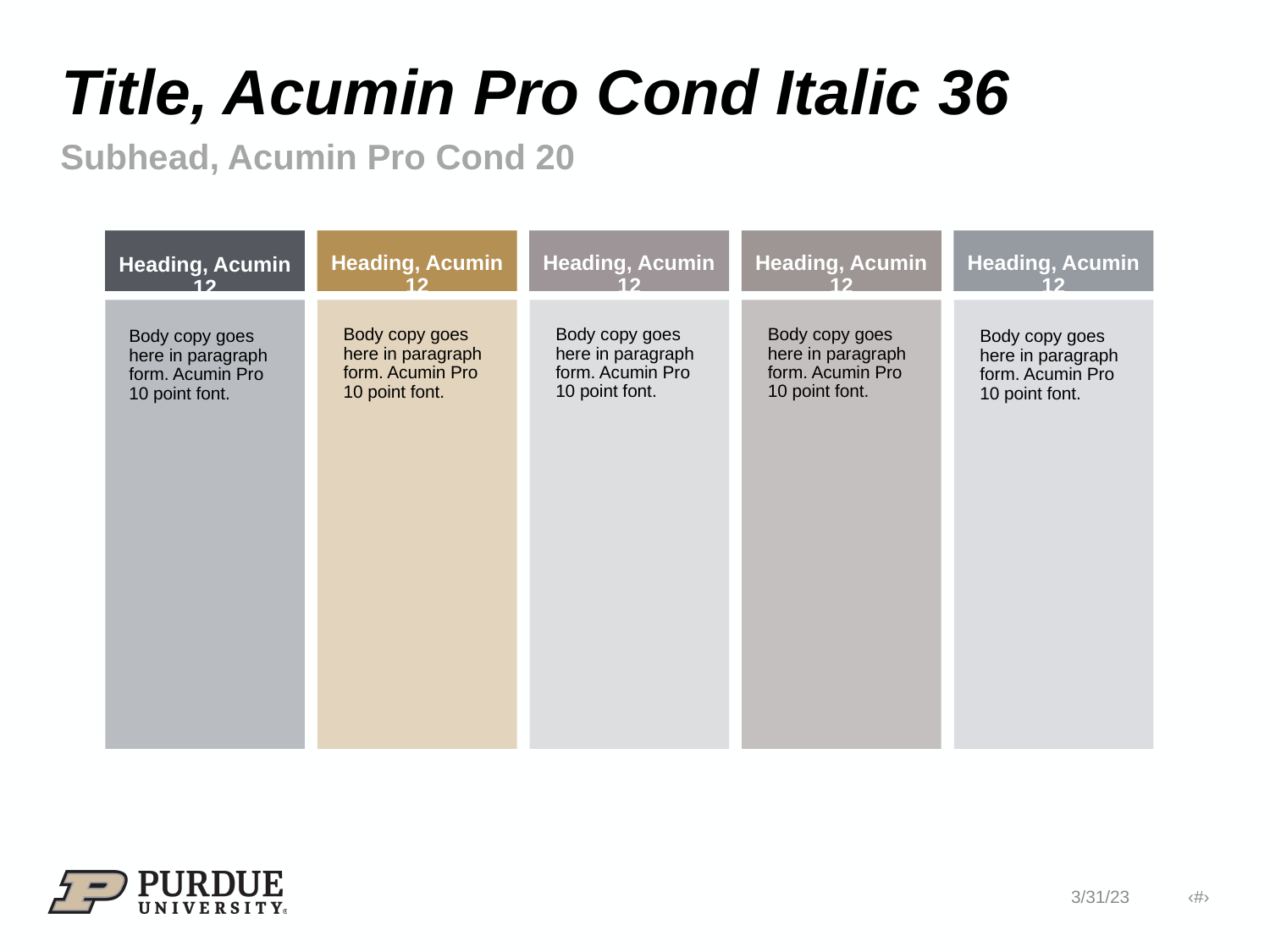

# Title, Acumin Pro Cond Italic 36
Subhead, Acumin Pro Cond 20
Heading, Acumin 12
Heading, Acumin 12
Heading, Acumin 12
Heading, Acumin 12
Heading, Acumin 12
Body copy goes here in paragraph form. Acumin Pro 10 point font.
Body copy goes here in paragraph form. Acumin Pro 10 point font.
Body copy goes here in paragraph form. Acumin Pro 10 point font.
Body copy goes here in paragraph form. Acumin Pro 10 point font.
Body copy goes here in paragraph form. Acumin Pro 10 point font.
3/31/23            ‹#›